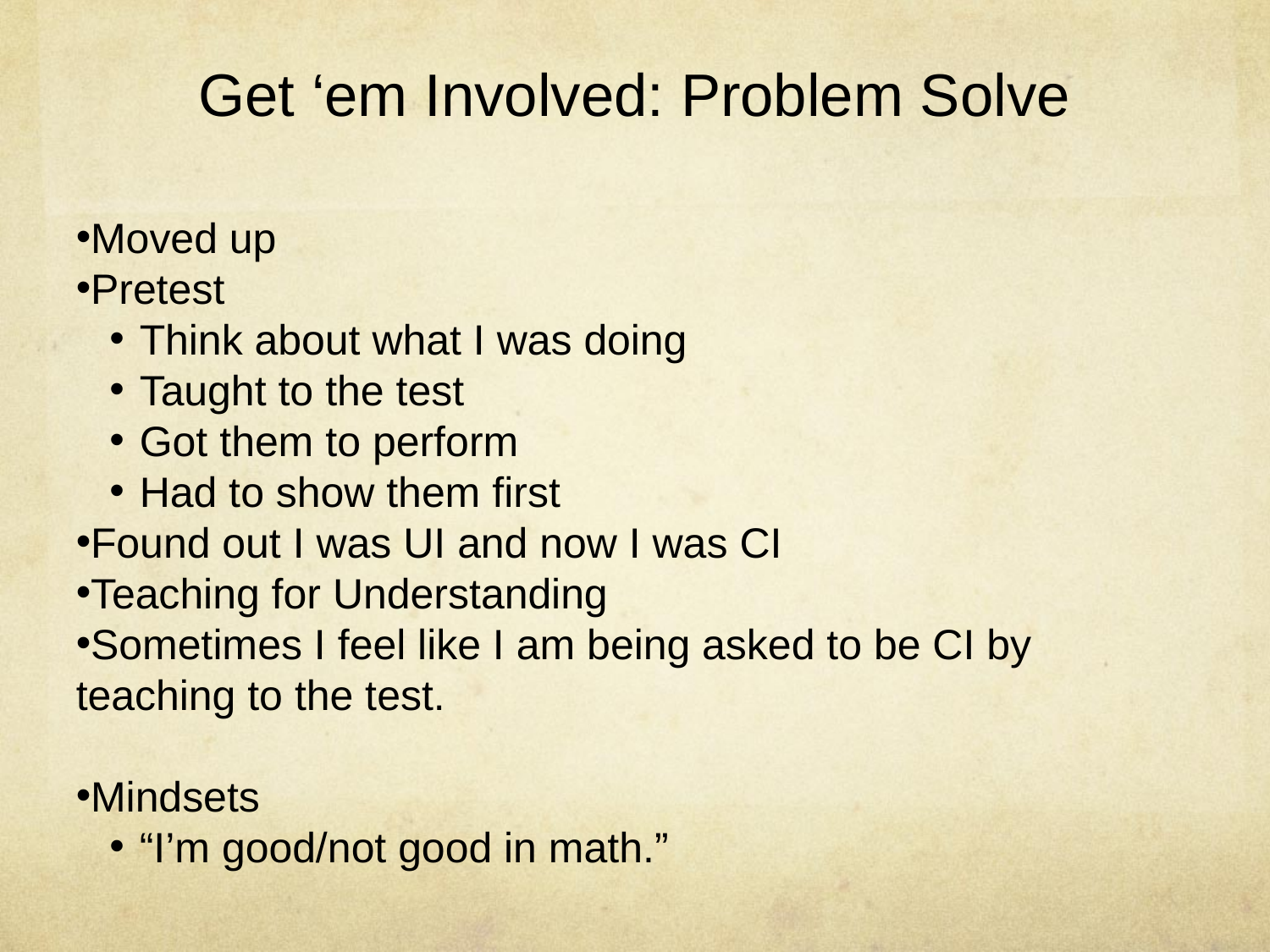

# Get ‘em Involved: Problem Solve

Moved up
Pretest
Think about what I was doing
Taught to the test
Got them to perform
Had to show them first
Found out I was UI and now I was CI
Teaching for Understanding
Sometimes I feel like I am being asked to be CI by teaching to the test.

Mindsets
“I’m good/not good in math.”